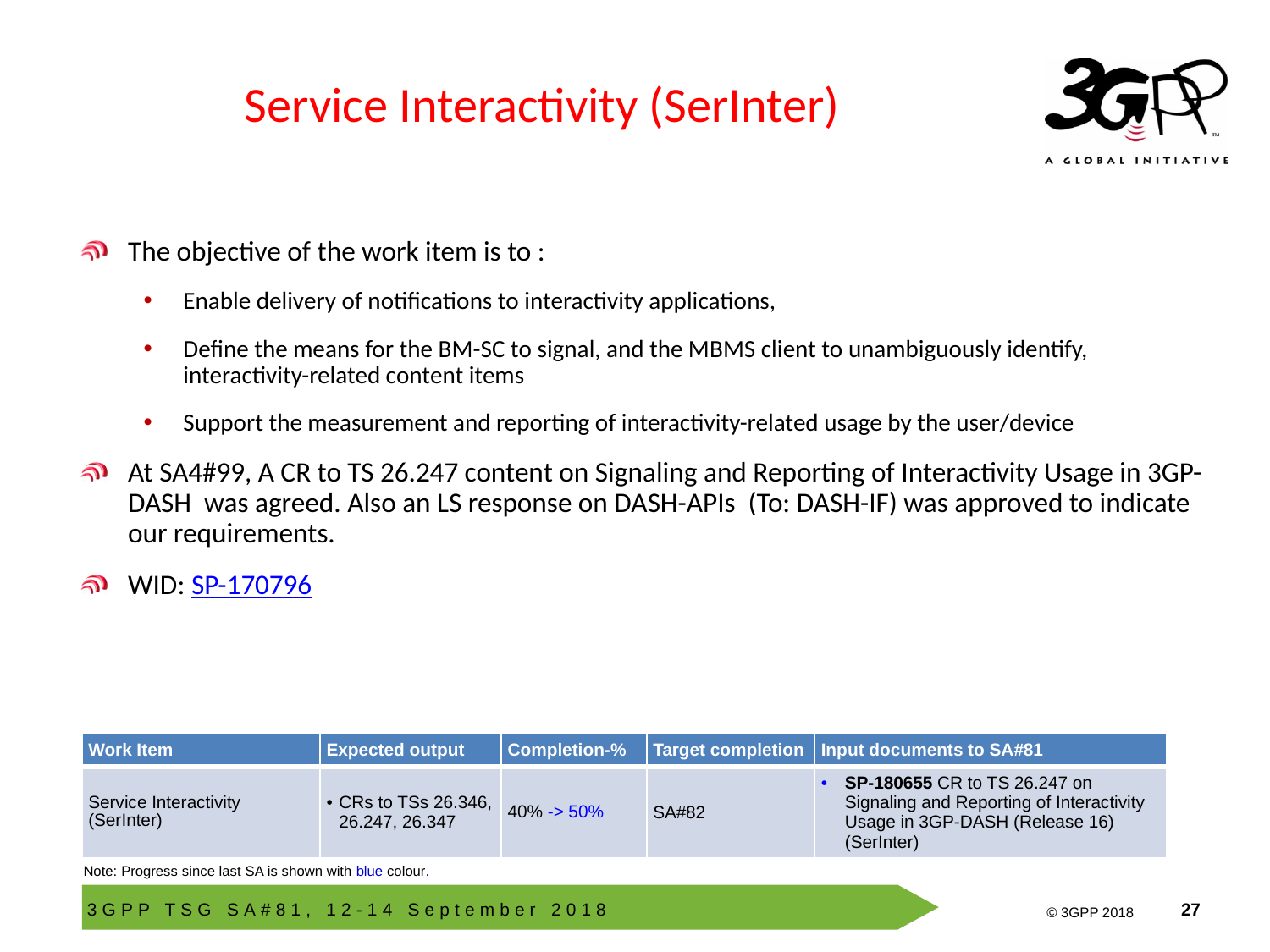

# Service Interactivity (SerInter)
The objective of the work item is to :
Enable delivery of notifications to interactivity applications,
Define the means for the BM-SC to signal, and the MBMS client to unambiguously identify, interactivity-related content items
Support the measurement and reporting of interactivity-related usage by the user/device
At SA4#99, A CR to TS 26.247 content on Signaling and Reporting of Interactivity Usage in 3GP-DASH  was agreed. Also an LS response on DASH-APIs  (To: DASH-IF) was approved to indicate our requirements.
WID: SP-170796

| Work Item | Expected output | Completion-% | Target completion | Input documents to SA#81 |
| --- | --- | --- | --- | --- |
| Service Interactivity (SerInter) | CRs to TSs 26.346, 26.247, 26.347 | 40% -> 50% | SA#82 | SP-180655 CR to TS 26.247 on Signaling and Reporting of Interactivity Usage in 3GP-DASH (Release 16) (SerInter) |
Note: Progress since last SA is shown with blue colour.